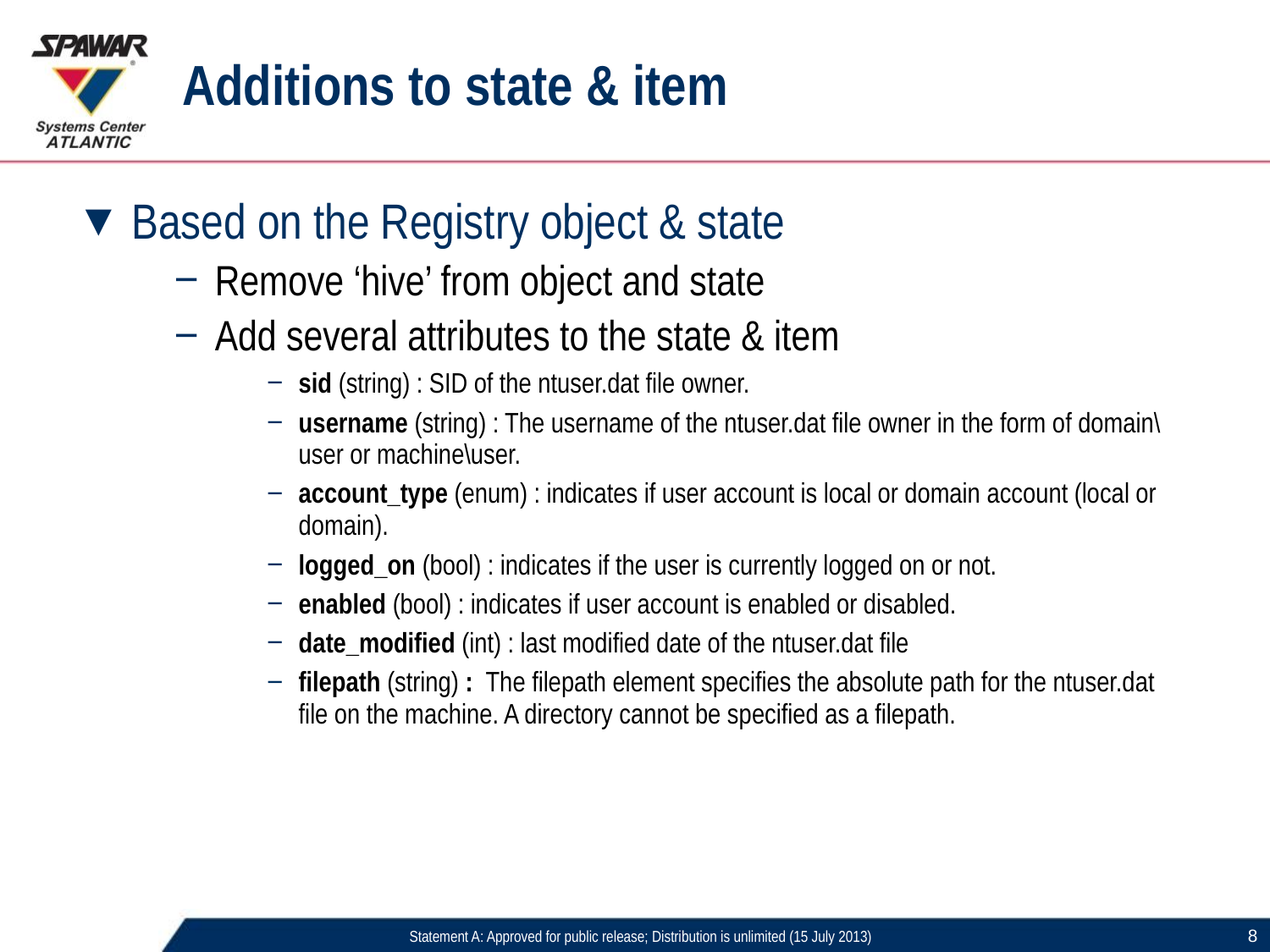

Additions to state & item
Based on the Registry object & state
Remove ‘hive’ from object and state
Add several attributes to the state & item
sid (string) : SID of the ntuser.dat file owner.
username (string) : The username of the ntuser.dat file owner in the form of domain\user or machine\user.
account_type (enum) : indicates if user account is local or domain account (local or domain).
logged_on (bool) : indicates if the user is currently logged on or not.
enabled (bool) : indicates if user account is enabled or disabled.
date_modified (int) : last modified date of the ntuser.dat file
filepath (string) :  The filepath element specifies the absolute path for the ntuser.dat file on the machine. A directory cannot be specified as a filepath.